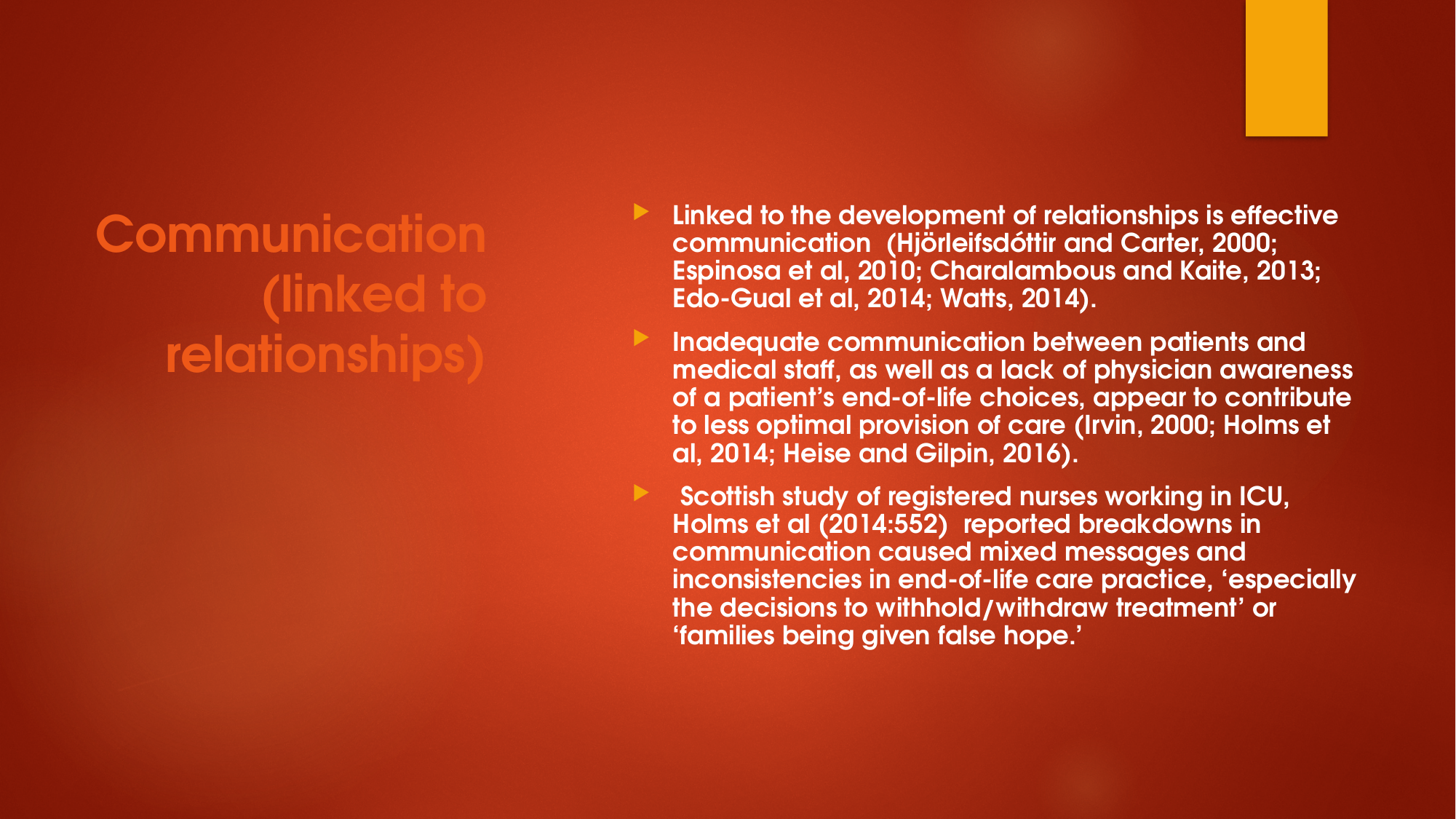

# Communication (linked to relationships)
Linked to the development of relationships is effective communication  (Hjörleifsdóttir and Carter, 2000; Espinosa et al, 2010; Charalambous and Kaite, 2013; Edo-Gual et al, 2014; Watts, 2014).
Inadequate communication between patients and medical staff, as well as a lack of physician awareness of a patient’s end-of-life choices, appear to contribute to less optimal provision of care (Irvin, 2000; Holms et al, 2014; Heise and Gilpin, 2016).
 Scottish study of registered nurses working in ICU, Holms et al (2014:552)  reported breakdowns in communication caused mixed messages and inconsistencies in end-of-life care practice, ‘especially the decisions to withhold/withdraw treatment’ or ‘families being given false hope.’